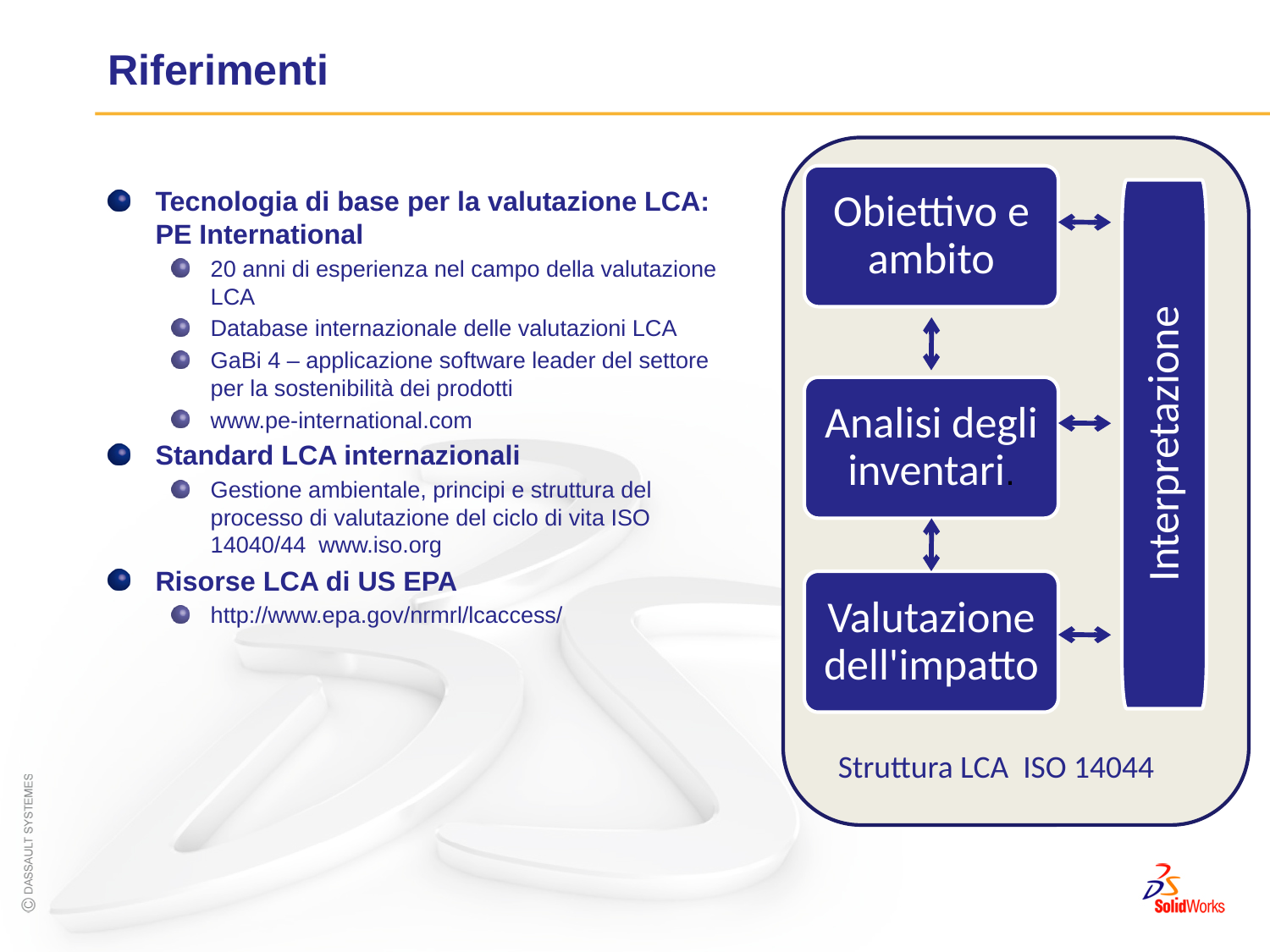

# Riferimenti

Obiettivo e ambito
Analisi degli inventari.
Valutazione dell'impatto
Tecnologia di base per la valutazione LCA: PE International
20 anni di esperienza nel campo della valutazione LCA
Database internazionale delle valutazioni LCA
GaBi 4 – applicazione software leader del settore per la sostenibilità dei prodotti
www.pe-international.com
Standard LCA internazionali
Gestione ambientale, principi e struttura del processo di valutazione del ciclo di vita ISO 14040/44  www.iso.org
Risorse LCA di US EPA
http://www.epa.gov/nrmrl/lcaccess/

Interpretazione
Struttura LCA  ISO 14044